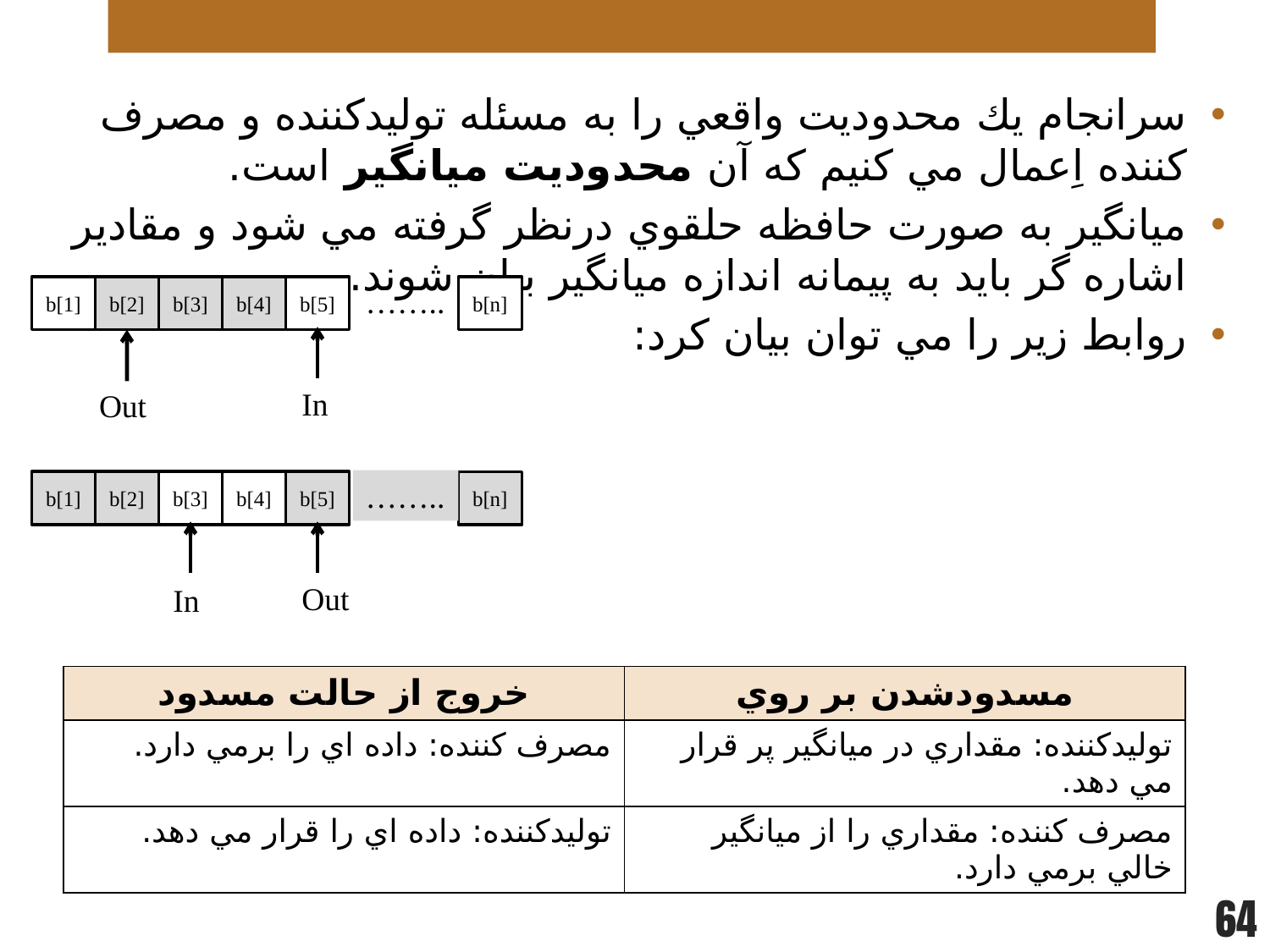

سرانجام يك محدوديت واقعي را به مسئله توليدكننده و مصرف كننده اِعمال مي كنيم كه آن محدوديت ميانگير است.
ميانگير به صورت حافظه حلقوي درنظر گرفته مي شود و مقادير اشاره گر بايد به پيمانه اندازه ميانگير بيان شوند.
روابط زير را مي توان بيان كرد:

……..
b[1]
b[2]
b[3]
b[4]
b[5]
b[n]
In
Out
……..
b[1]
b[2]
b[3]
b[4]
b[5]
b[n]
Out
In
| خروج از حالت مسدود | مسدودشدن بر روي |
| --- | --- |
| مصرف كننده: داده اي را برمي دارد. | توليدكننده: مقداري در ميانگير پر قرار مي دهد. |
| توليدكننده: داده اي را قرار مي دهد. | مصرف كننده: مقداري را از ميانگير خالي برمي دارد. |
64